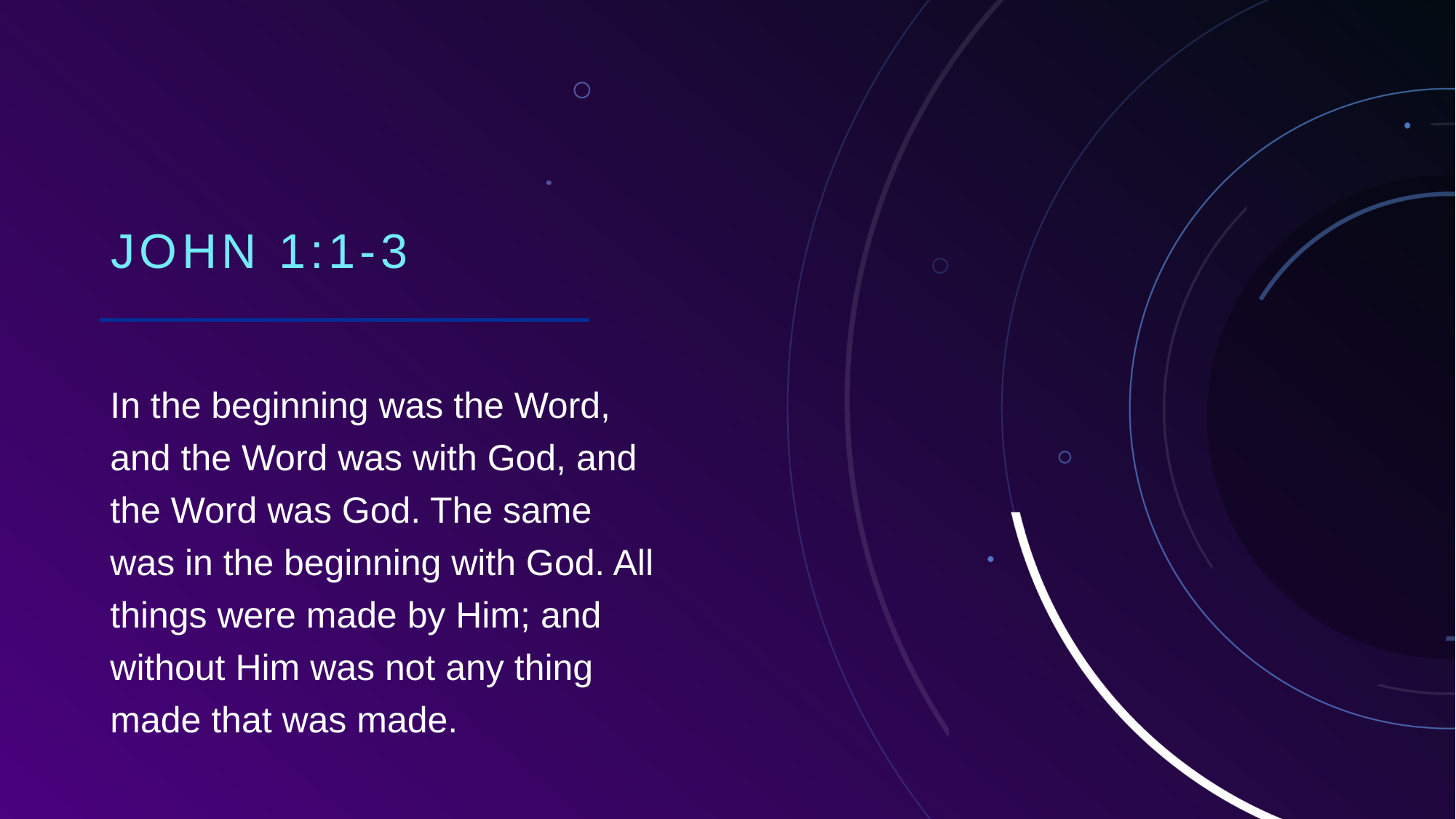

# John 1:1-3
In the beginning was the Word, and the Word was with God, and the Word was God. The same was in the beginning with God. All things were made by Him; and without Him was not any thing made that was made.